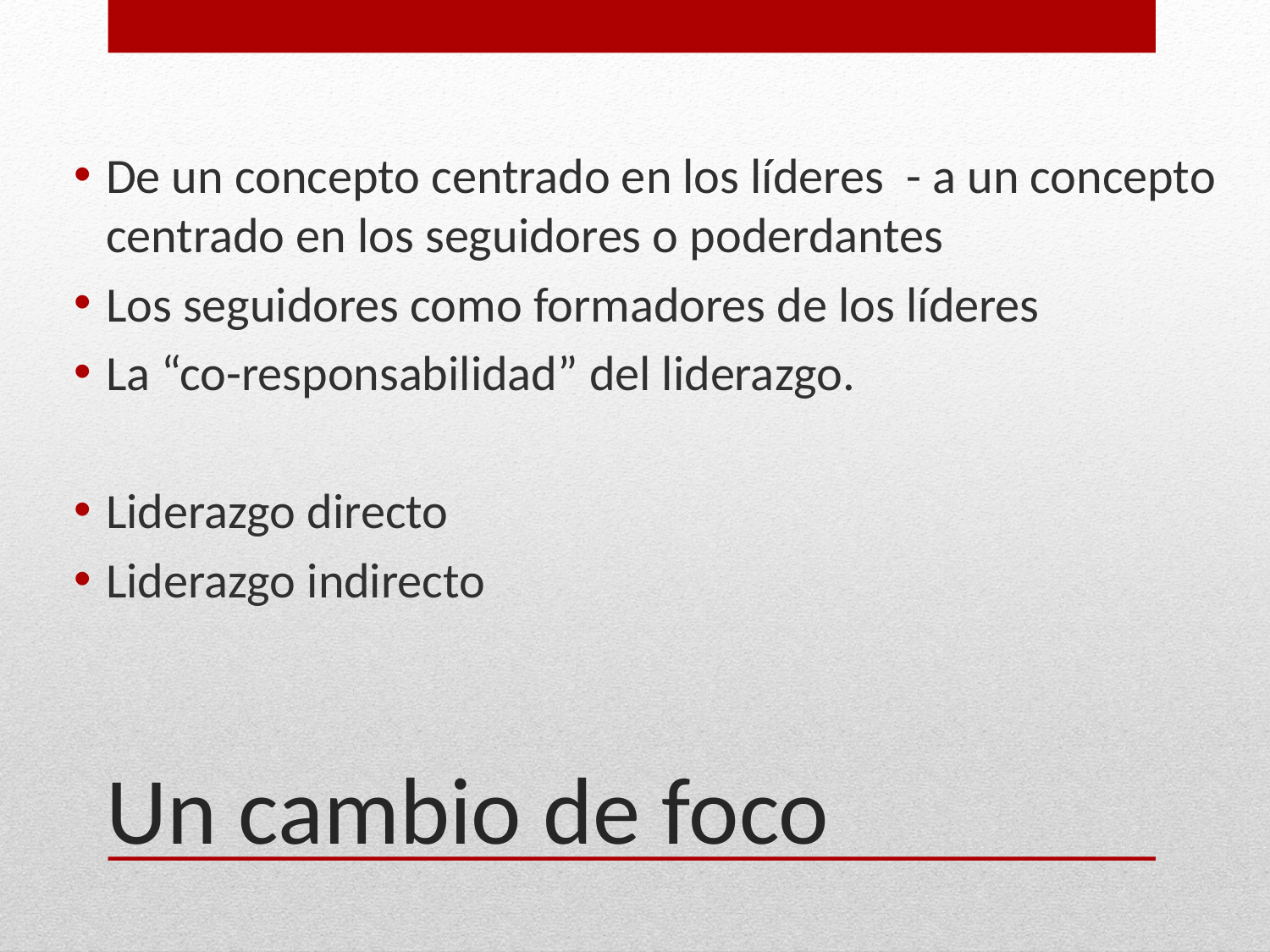

De un concepto centrado en los líderes  - a un concepto centrado en los seguidores o poderdantes
Los seguidores como formadores de los líderes
La “co-responsabilidad” del liderazgo.

Liderazgo directo
Liderazgo indirecto
# Un cambio de foco